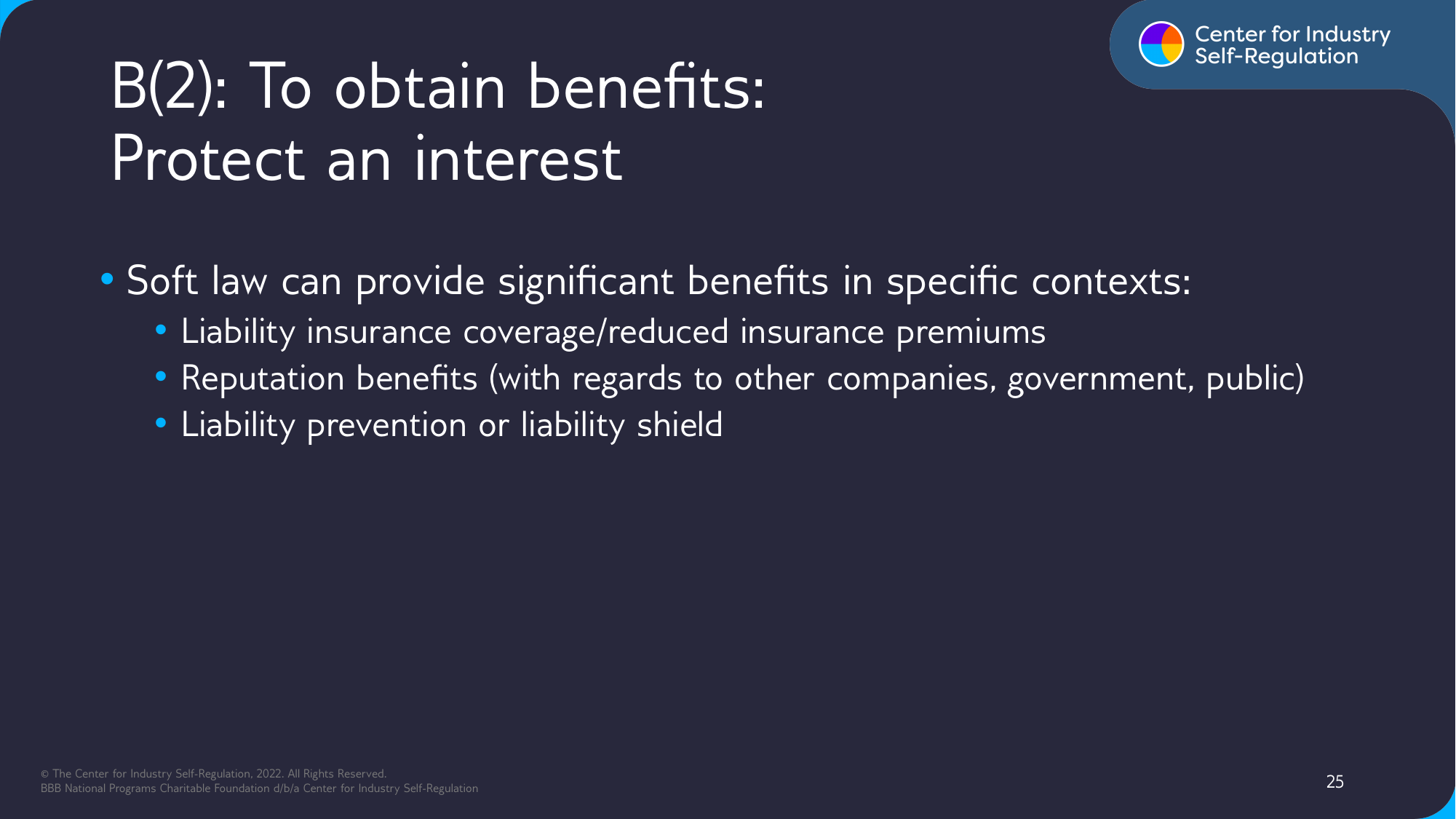

# B(2): To obtain benefits:​ Protect an interest​
Soft law can provide significant benefits in specific contexts:​
Liability insurance coverage/reduced insurance premiums​
Reputation benefits (with regards to other companies, government, public)​
Liability prevention or liability shield​
25